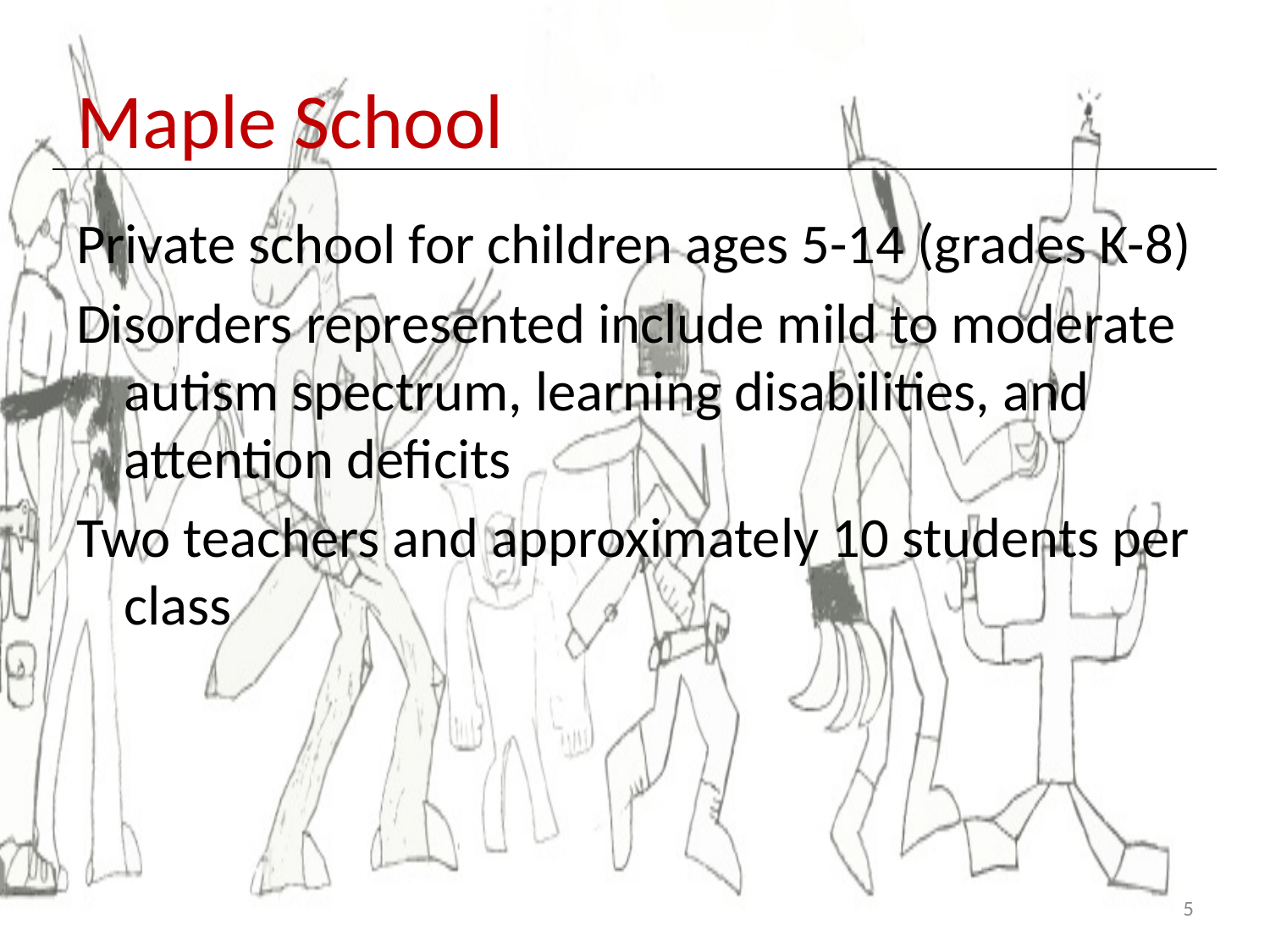

# Maple School
Private school for children ages 5-14 (grades K-8)
Disorders represented include mild to moderate autism spectrum, learning disabilities, and attention deficits
Two teachers and approximately 10 students per class
5